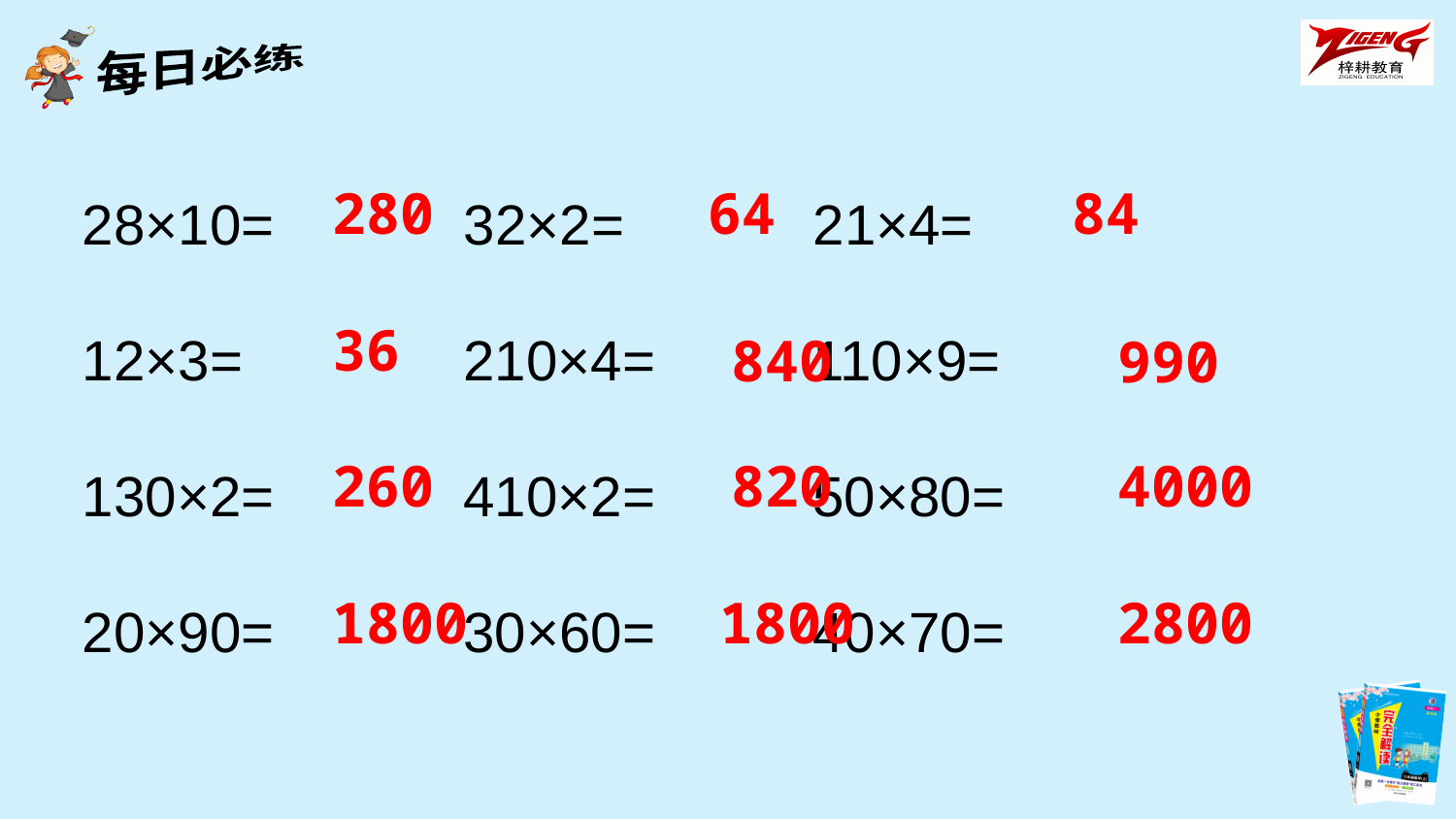

28×10=            32×2=            21×4=
12×3=              210×4=          110×9=
130×2=            410×2=          50×80=
20×90=            30×60=          40×70=
280
64
84
36
840
990
260
820
4000
1800
1800
2800